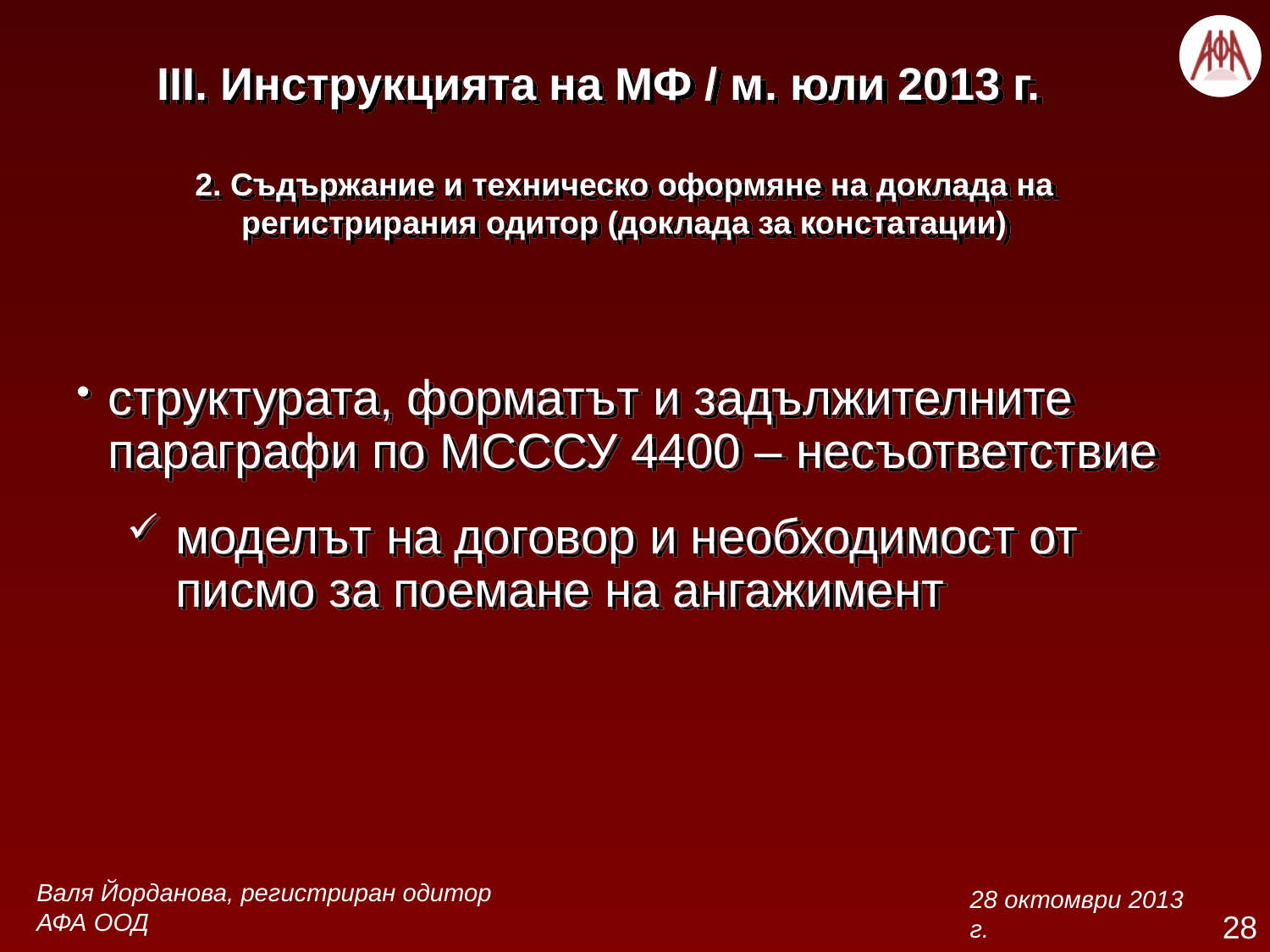

# III. Инструкцията на МФ / м. юли 2013 г. 2. Съдържание и техническо оформяне на доклада на регистрирания одитор (доклада за констатации)
структурата, форматът и задължителните параграфи по МСССУ 4400 – несъответствие
моделът на договор и необходимост от писмо за поемане на ангажимент